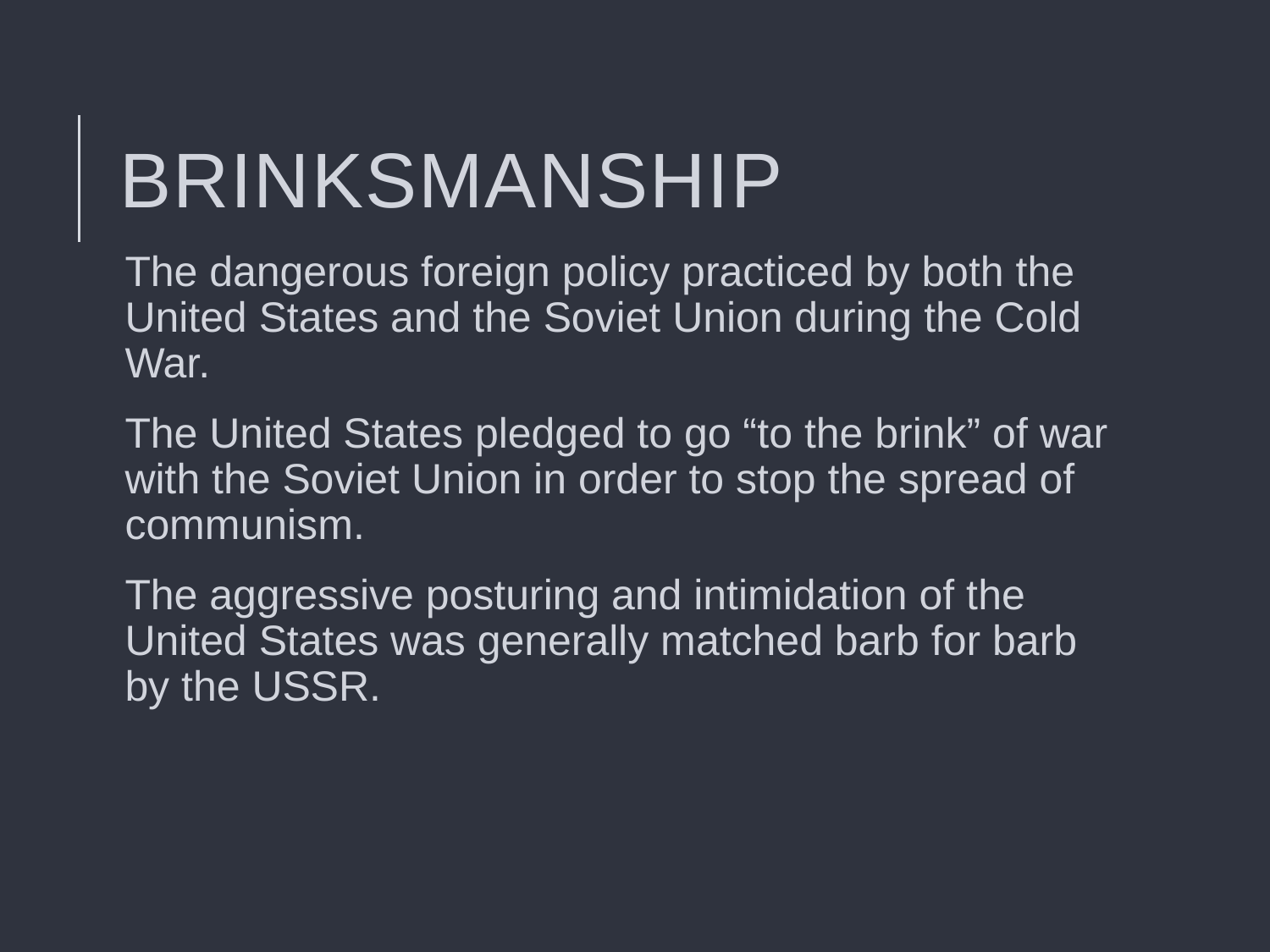

# Brinksmanship
The dangerous foreign policy practiced by both the United States and the Soviet Union during the Cold War.
The United States pledged to go “to the brink” of war with the Soviet Union in order to stop the spread of communism.
The aggressive posturing and intimidation of the United States was generally matched barb for barb by the USSR.